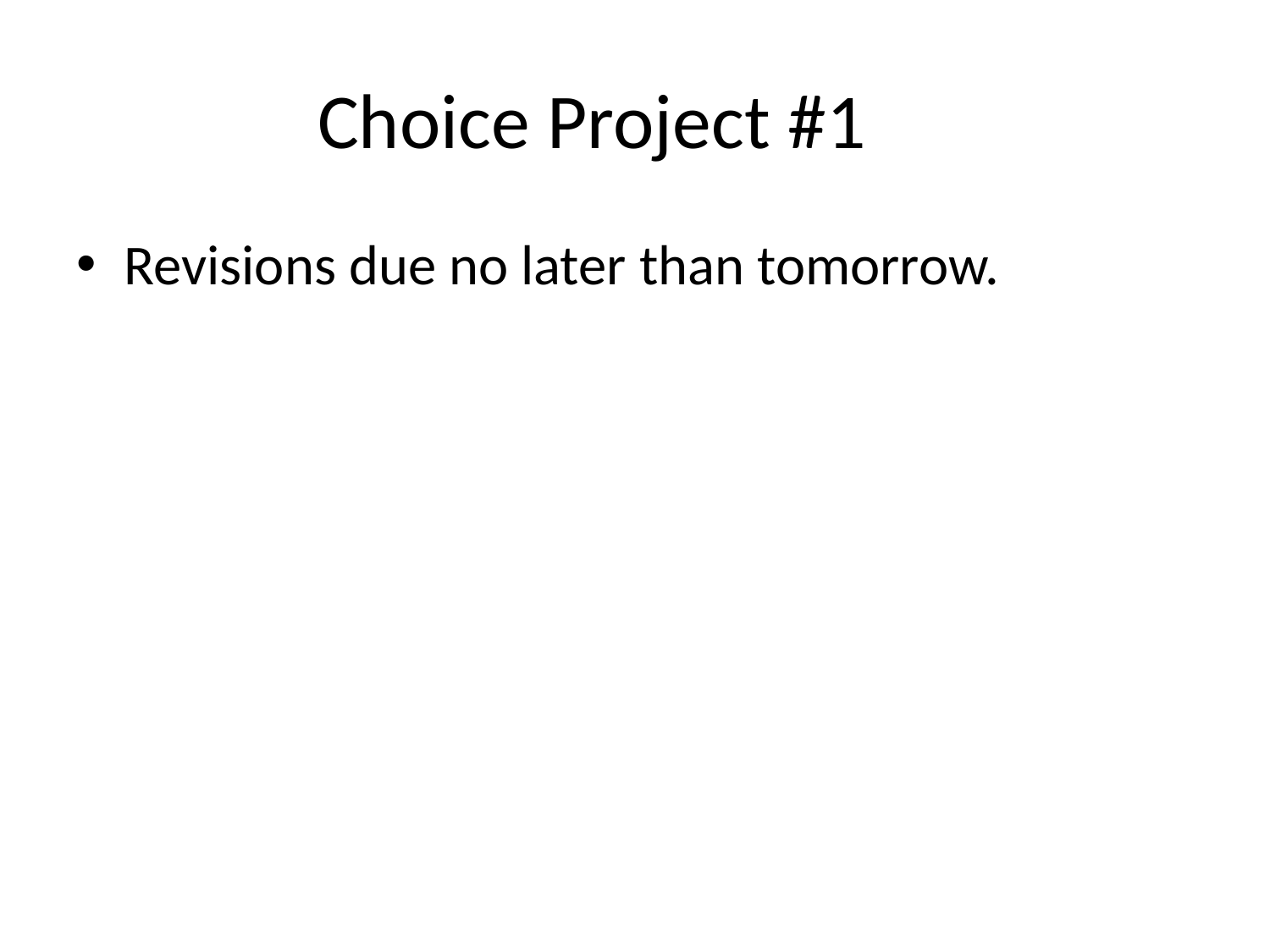

# Choice Project #1
Revisions due no later than tomorrow.